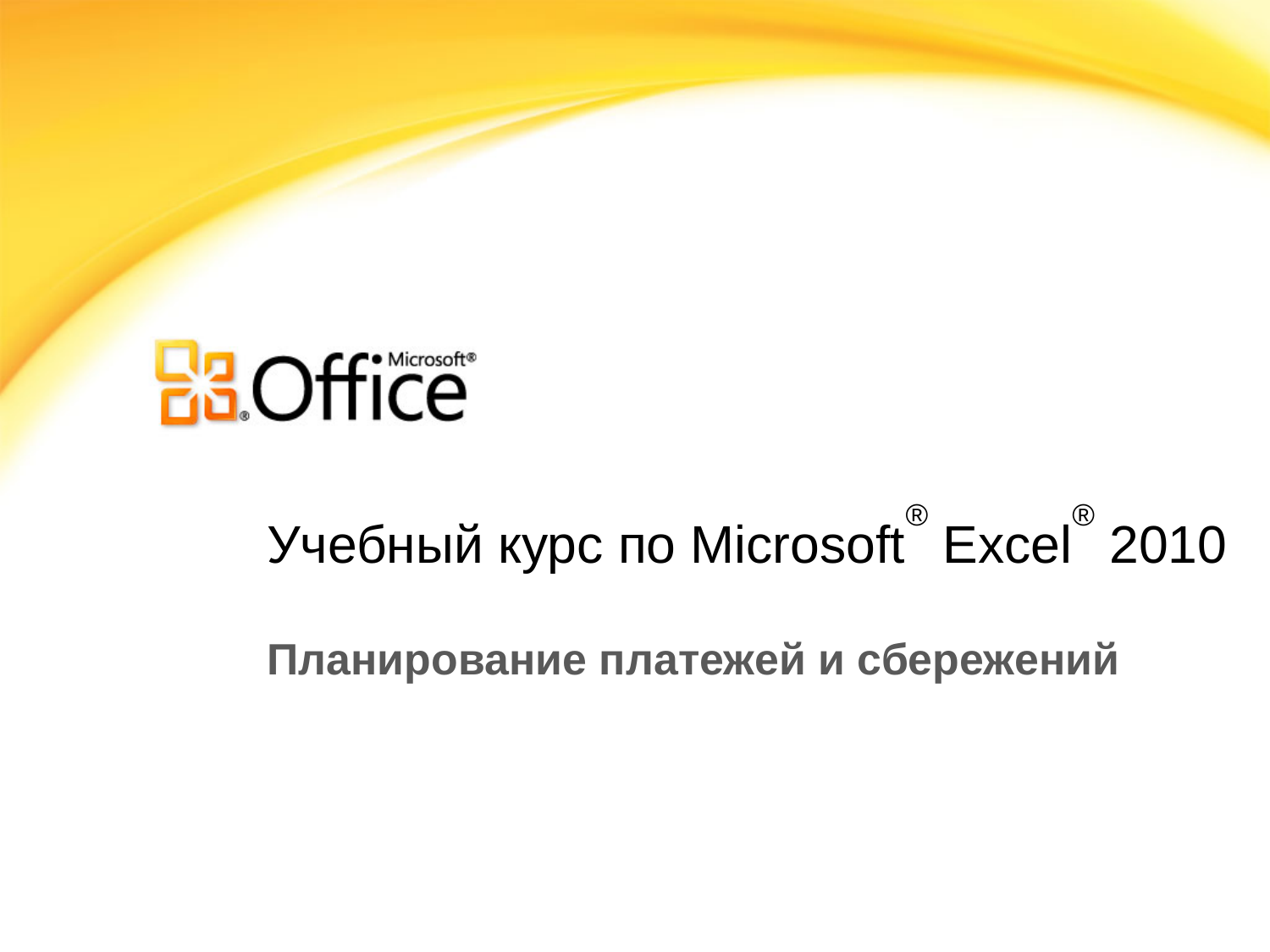

# Учебный курс по Microsoft® Excel® 2010
Планирование платежей и сбережений